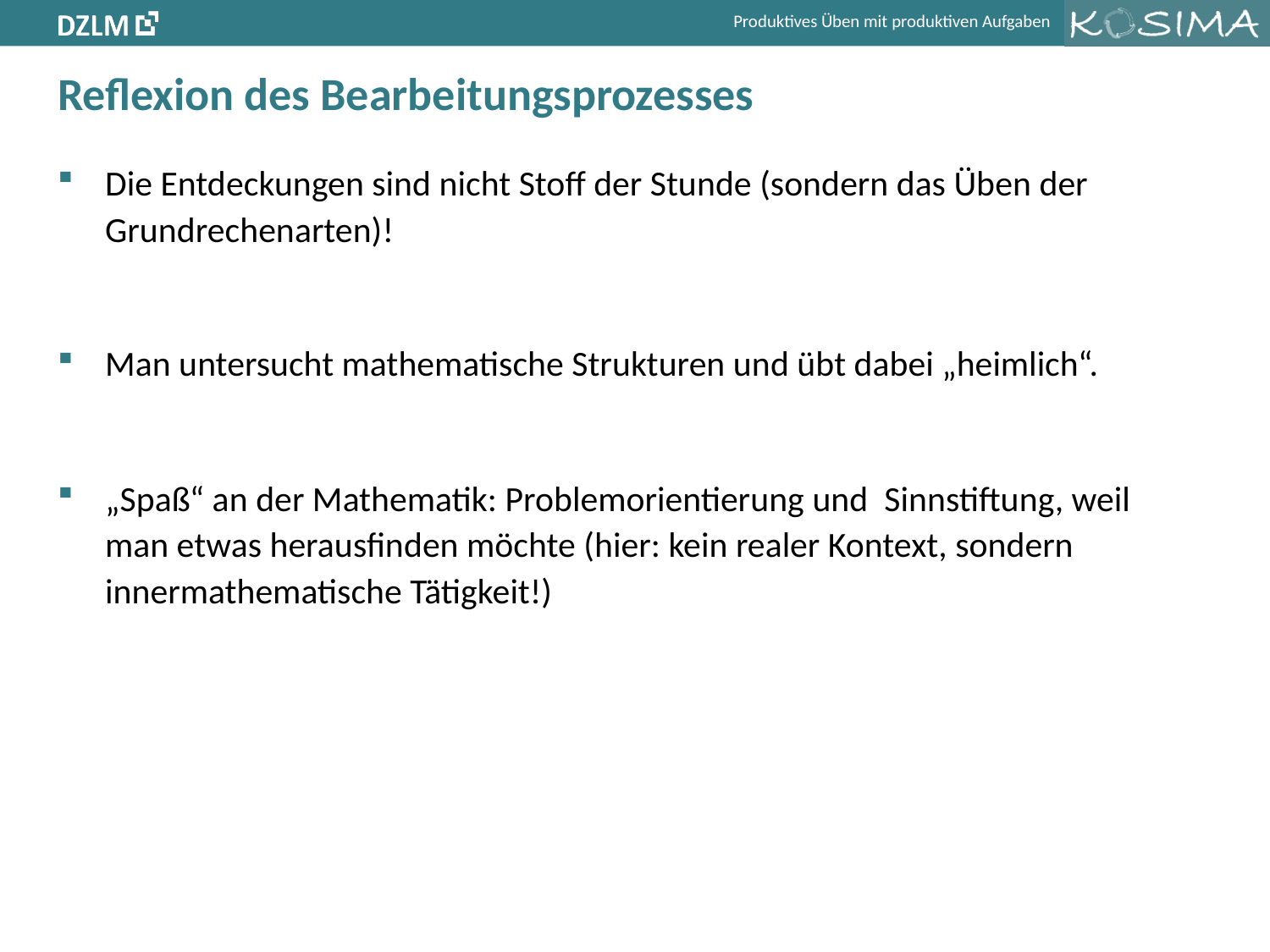

# Reflexion des Bearbeitungsprozesses
Die Entdeckungen sind nicht Stoff der Stunde (sondern das Üben der Grundrechenarten)!

Man untersucht mathematische Strukturen und übt dabei „heimlich“.

„Spaß“ an der Mathematik: Problemorientierung und  Sinnstiftung, weil man etwas herausfinden möchte (hier: kein realer Kontext, sondern innermathematische Tätigkeit!)